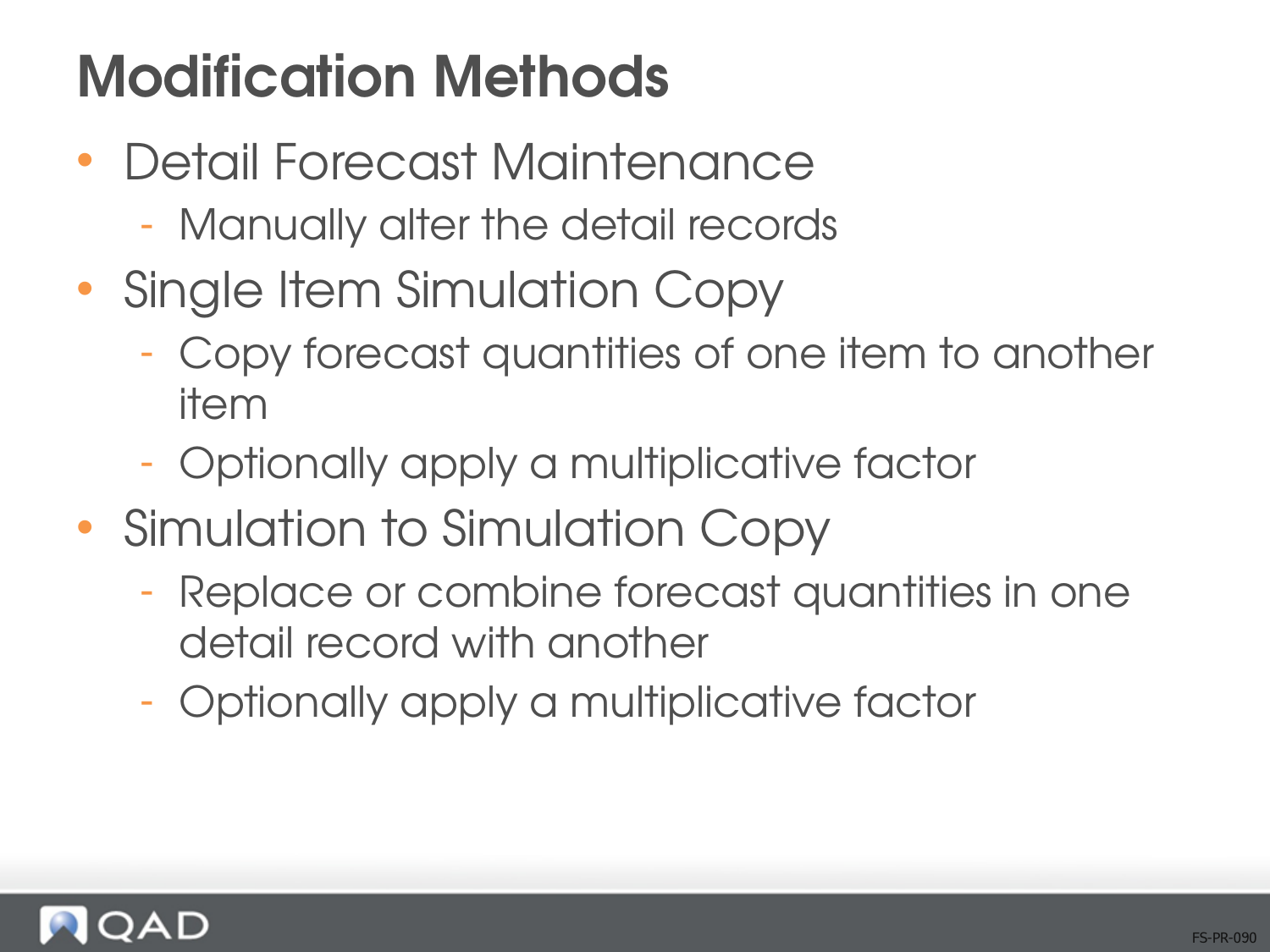

# Modification Methods
Detail Forecast Maintenance
Manually alter the detail records
Single Item Simulation Copy
Copy forecast quantities of one item to another item
Optionally apply a multiplicative factor
Simulation to Simulation Copy
Replace or combine forecast quantities in one detail record with another
Optionally apply a multiplicative factor

FS-PR-090